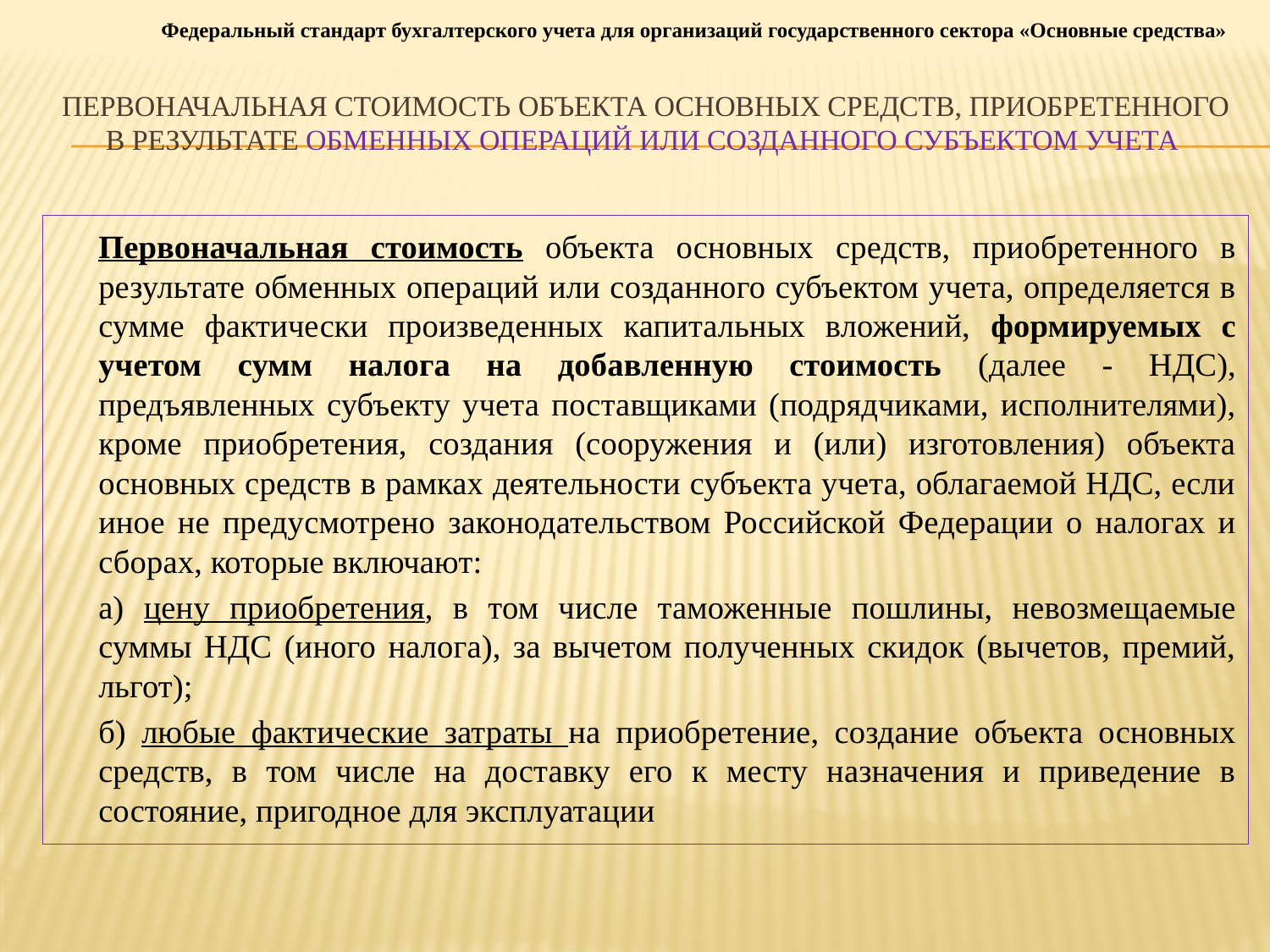

Федеральный стандарт бухгалтерского учета для организаций государственного сектора «Основные средства»

# Первоначальная стоимость объекта основных средств, приобретенного в результате обменных операций или созданного субъектом учета
		Первоначальная стоимость объекта основных средств, приобретенного в результате обменных операций или созданного субъектом учета, определяется в сумме фактически произведенных капитальных вложений, формируемых с учетом сумм налога на добавленную стоимость (далее - НДС), предъявленных субъекту учета поставщиками (подрядчиками, исполнителями), кроме приобретения, создания (сооружения и (или) изготовления) объекта основных средств в рамках деятельности субъекта учета, облагаемой НДС, если иное не предусмотрено законодательством Российской Федерации о налогах и сборах, которые включают:
		а) цену приобретения, в том числе таможенные пошлины, невозмещаемые суммы НДС (иного налога), за вычетом полученных скидок (вычетов, премий, льгот);
		б) любые фактические затраты на приобретение, создание объекта основных средств, в том числе на доставку его к месту назначения и приведение в состояние, пригодное для эксплуатации